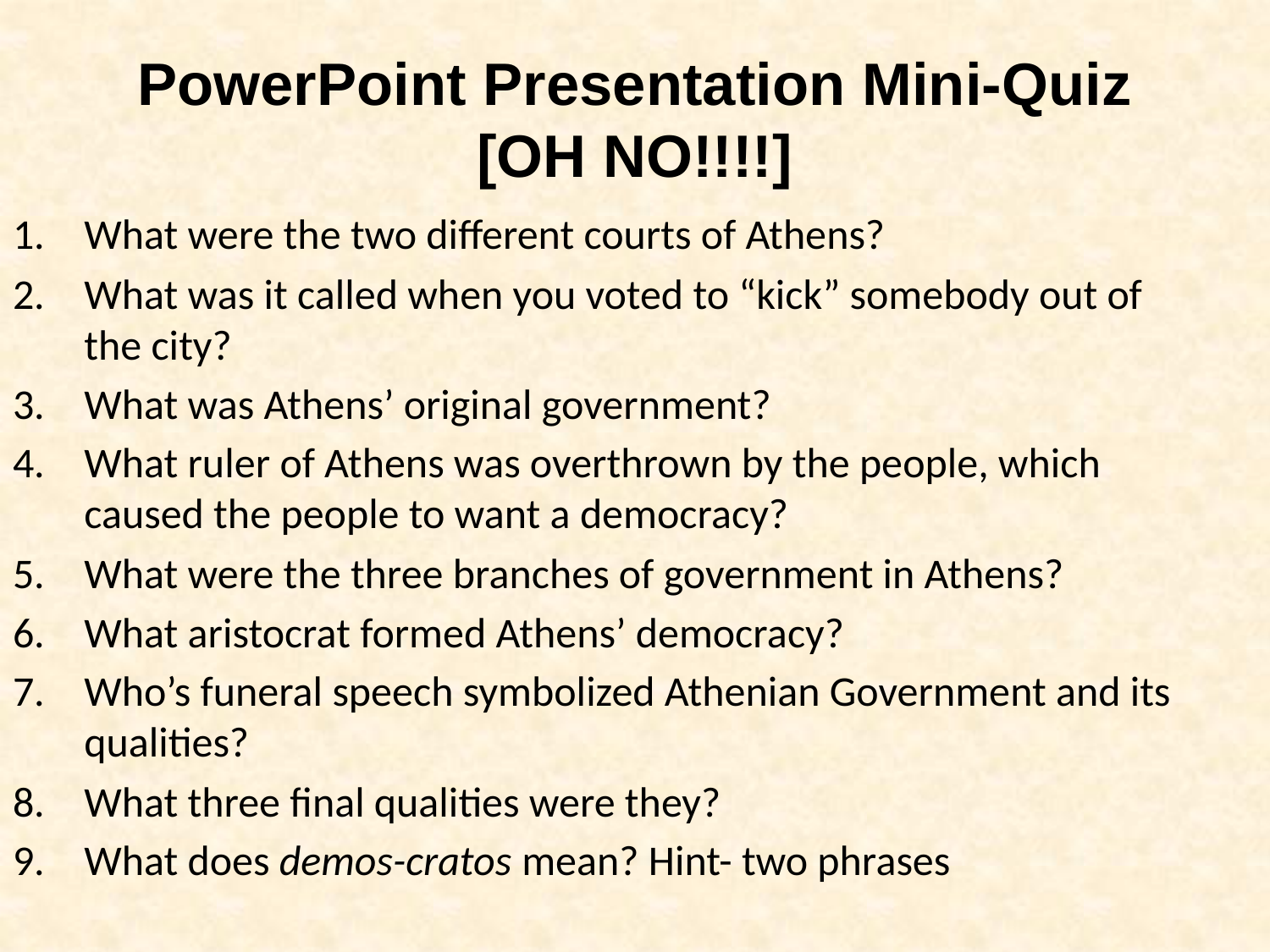

# PowerPoint Presentation Mini-Quiz [OH NO!!!!]
What were the two different courts of Athens?
What was it called when you voted to “kick” somebody out of the city?
What was Athens’ original government?
What ruler of Athens was overthrown by the people, which caused the people to want a democracy?
What were the three branches of government in Athens?
What aristocrat formed Athens’ democracy?
Who’s funeral speech symbolized Athenian Government and its qualities?
What three final qualities were they?
What does demos-cratos mean? Hint- two phrases